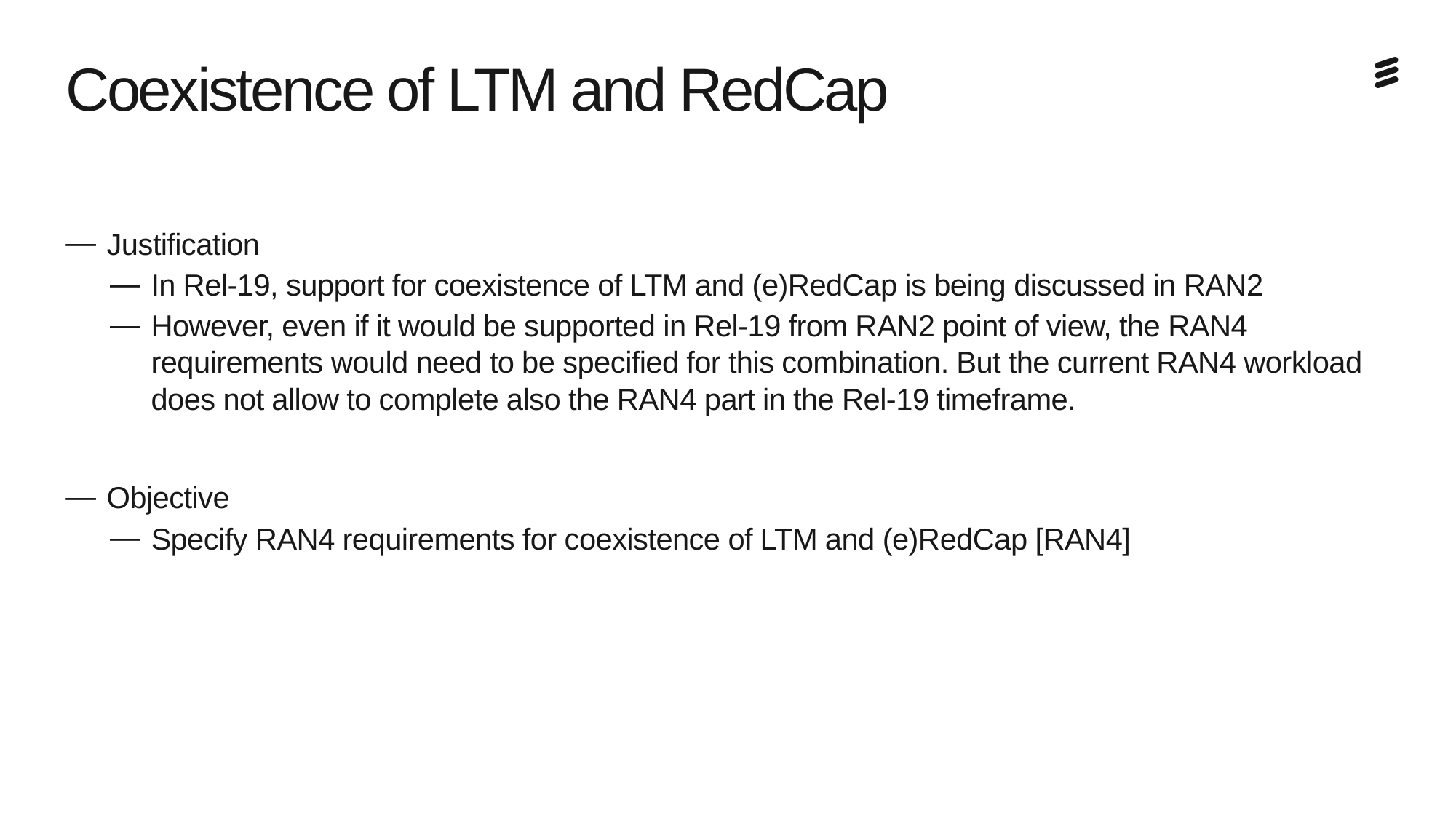

# Coexistence of LTM and RedCap
Justification
In Rel-19, support for coexistence of LTM and (e)RedCap is being discussed in RAN2
However, even if it would be supported in Rel-19 from RAN2 point of view, the RAN4 requirements would need to be specified for this combination. But the current RAN4 workload does not allow to complete also the RAN4 part in the Rel-19 timeframe.

Objective
Specify RAN4 requirements for coexistence of LTM and (e)RedCap [RAN4]